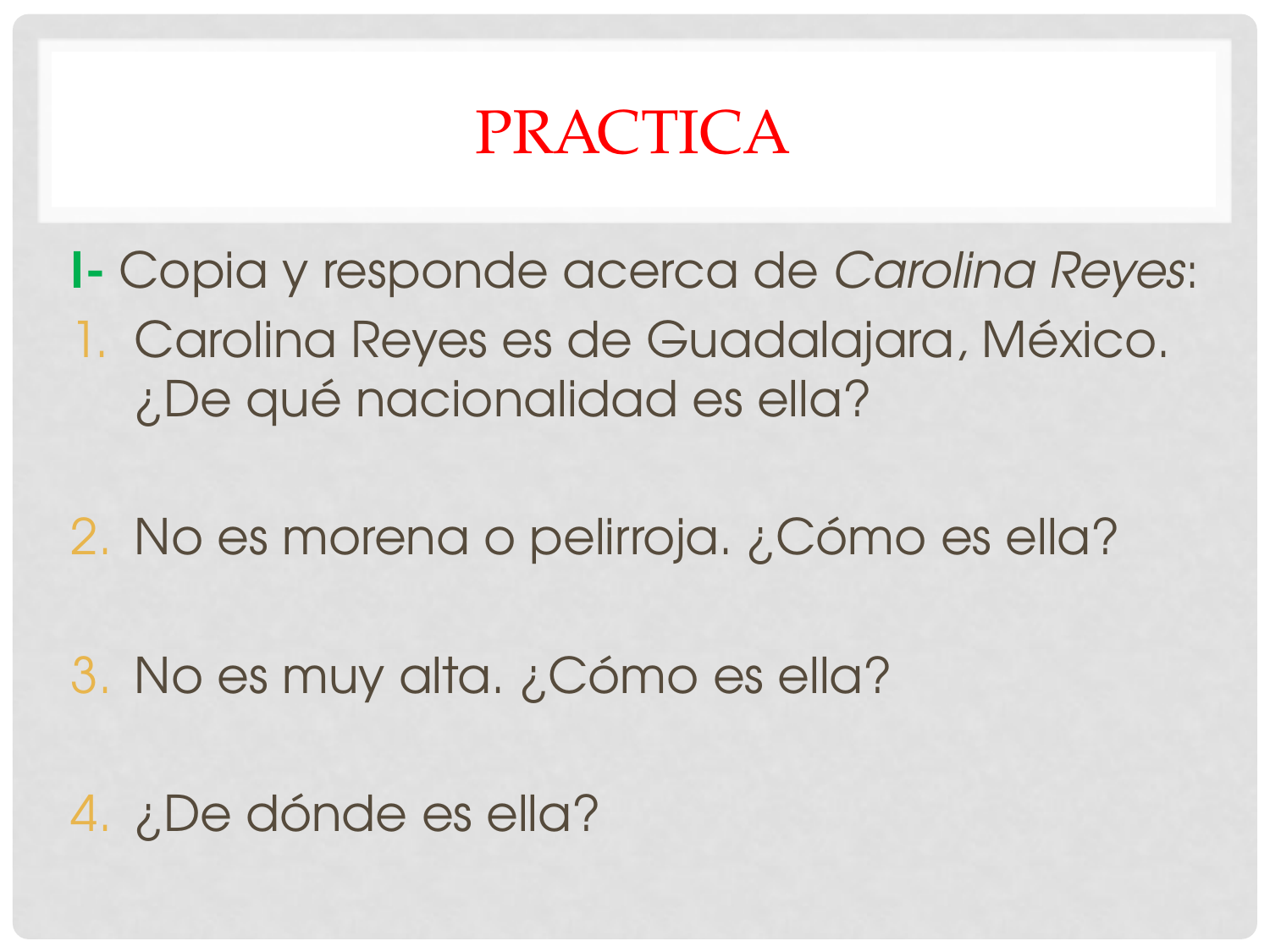

# Practica
I- Copia y responde acerca de Carolina Reyes:
Carolina Reyes es de Guadalajara, México. ¿De qué nacionalidad es ella?

No es morena o pelirroja. ¿Cómo es ella?

No es muy alta. ¿Cómo es ella?

¿De dónde es ella?